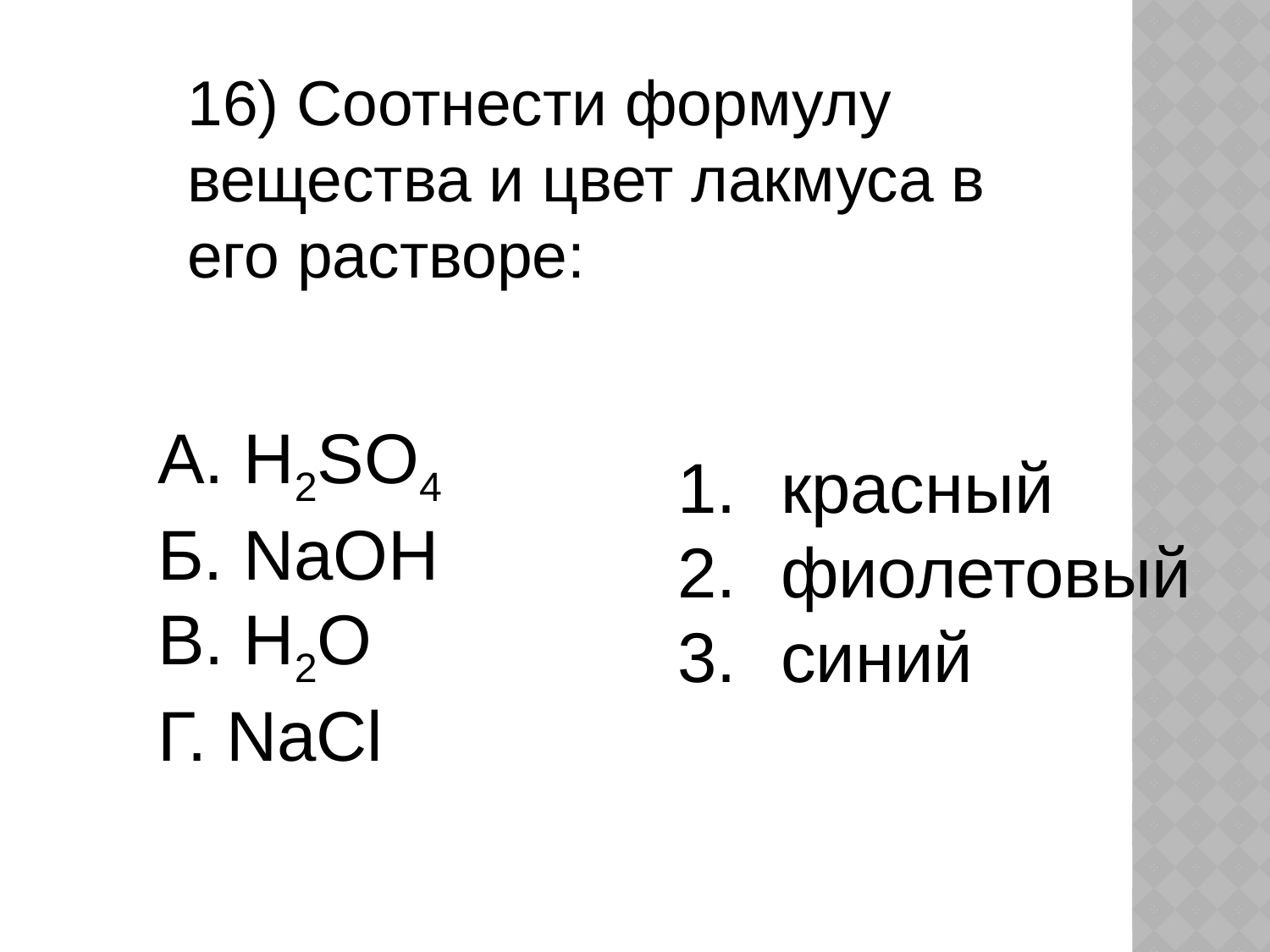

16) Соотнести формулу вещества и цвет лакмуса в его растворе:
А. H2SO4
Б. NaOH
В. H2O
Г. NaCl
красный
фиолетовый
синий